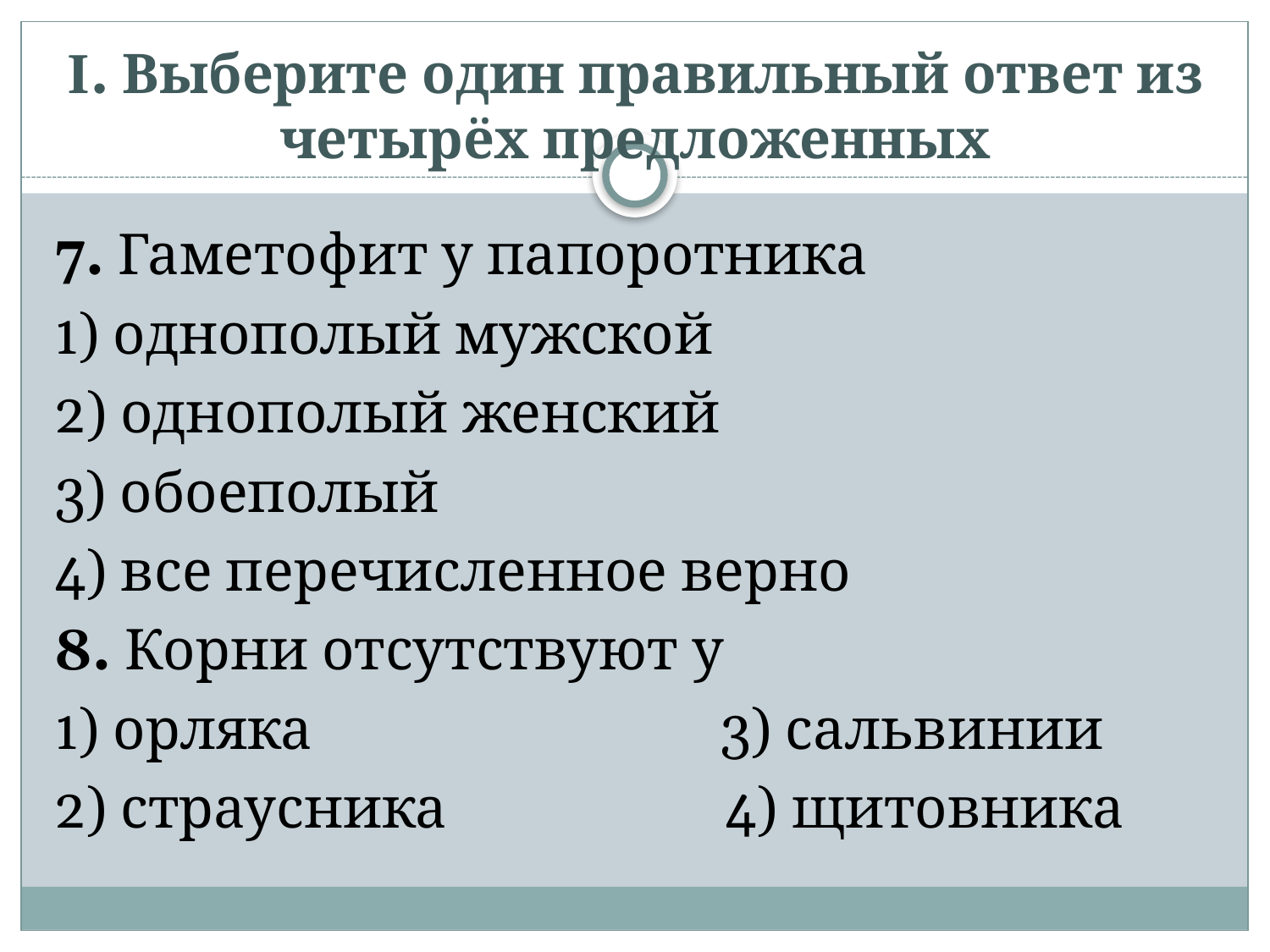

# I. Выберите один правильный ответ из четырёх предложенных
7. Гаметофит у папоротника
1) однополый мужской
2) однополый женский
3) обоеполый
4) все перечисленное верно
8. Корни отсутствуют у
1) орляка	                     3) сальвинии
2) страусника	            4) щитовника